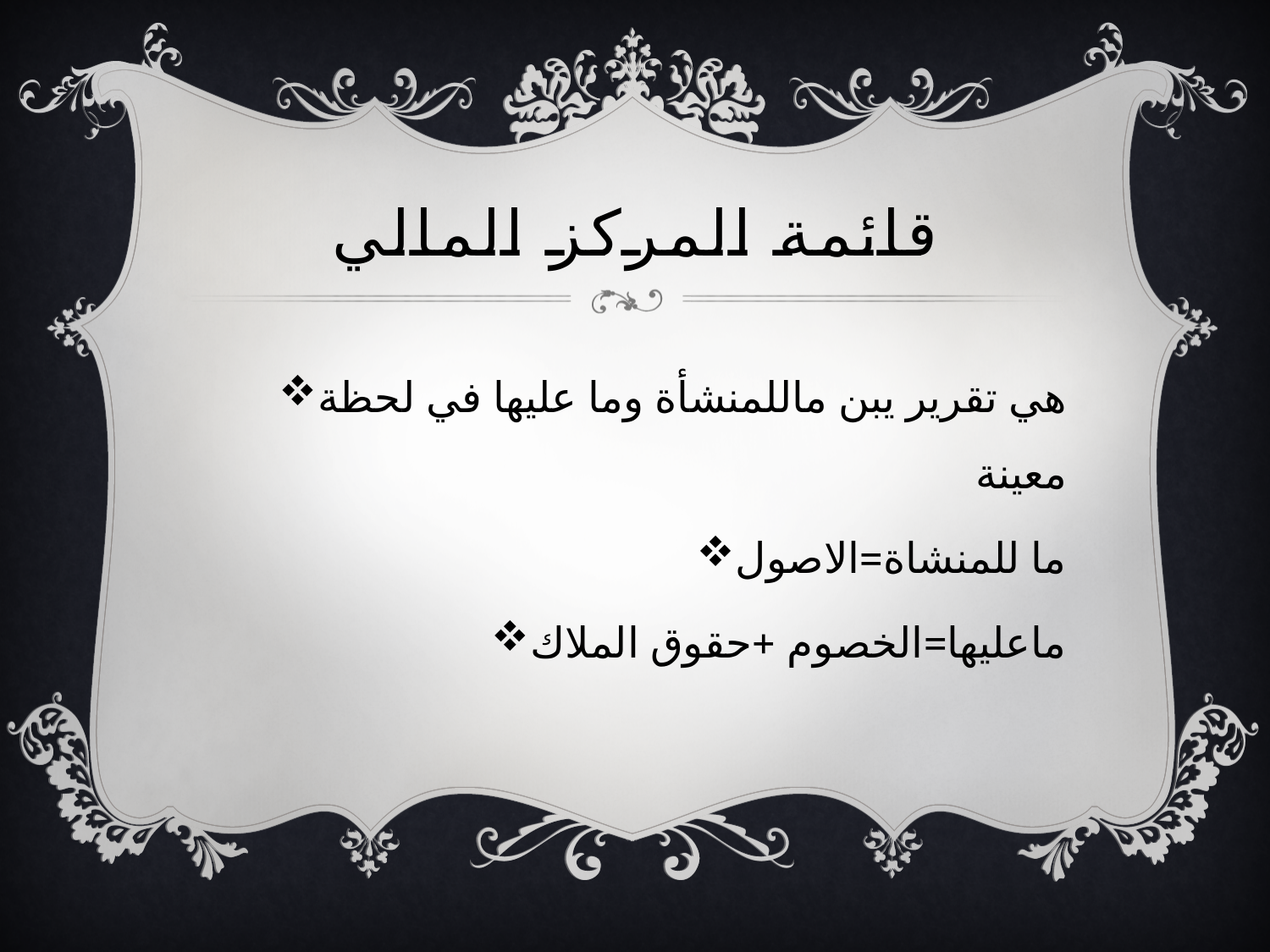

# قائمة المركز المالي
هي تقرير يبن ماللمنشأة وما عليها في لحظة معينة
ما للمنشاة=الاصول
ماعليها=الخصوم +حقوق الملاك